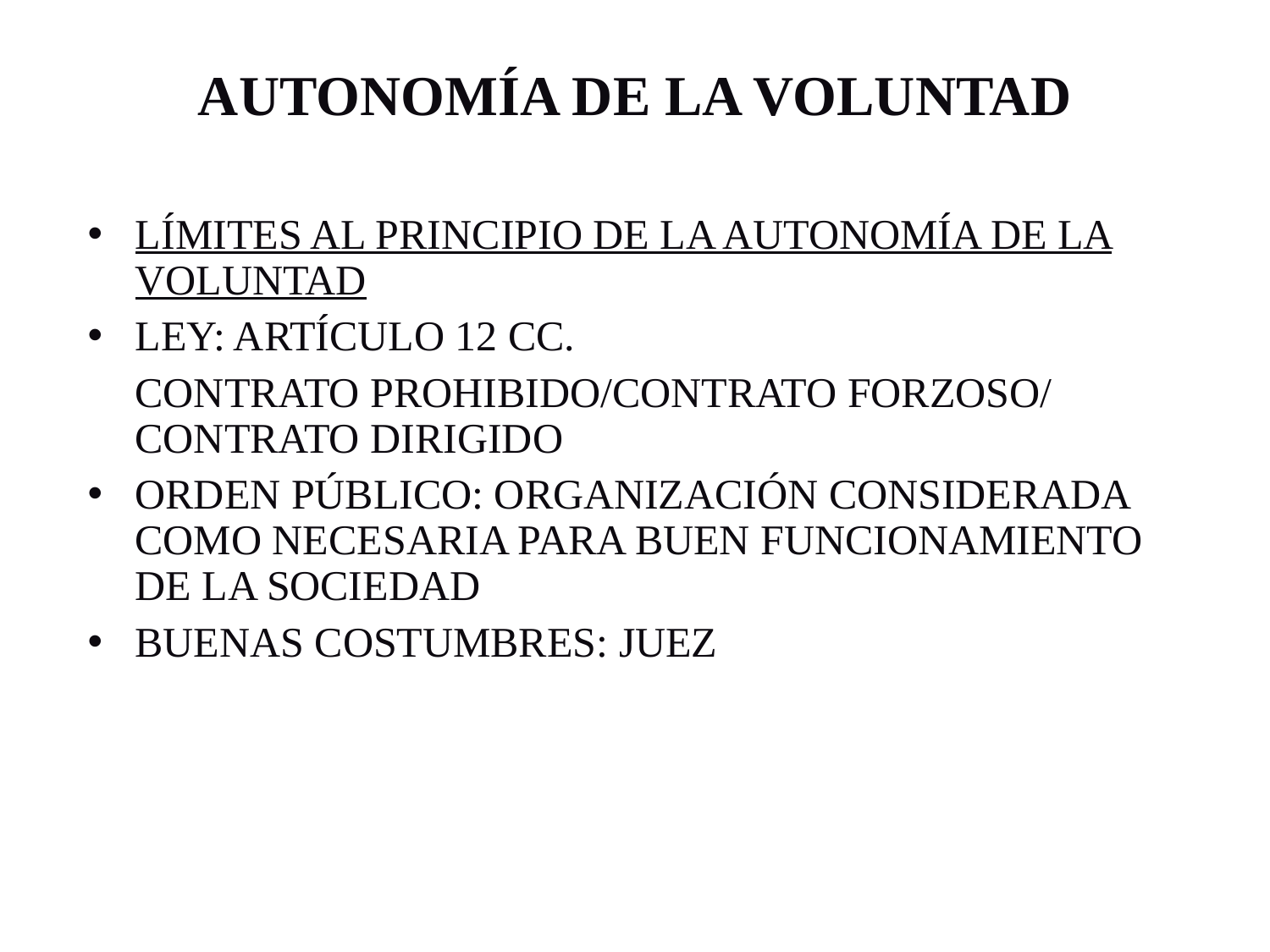

AUTONOMÍA DE LA VOLUNTAD
LÍMITES AL PRINCIPIO DE LA AUTONOMÍA DE LA VOLUNTAD
LEY: ARTÍCULO 12 CC.
	CONTRATO PROHIBIDO/CONTRATO FORZOSO/ CONTRATO DIRIGIDO
ORDEN PÚBLICO: ORGANIZACIÓN CONSIDERADA COMO NECESARIA PARA BUEN FUNCIONAMIENTO DE LA SOCIEDAD
BUENAS COSTUMBRES: JUEZ